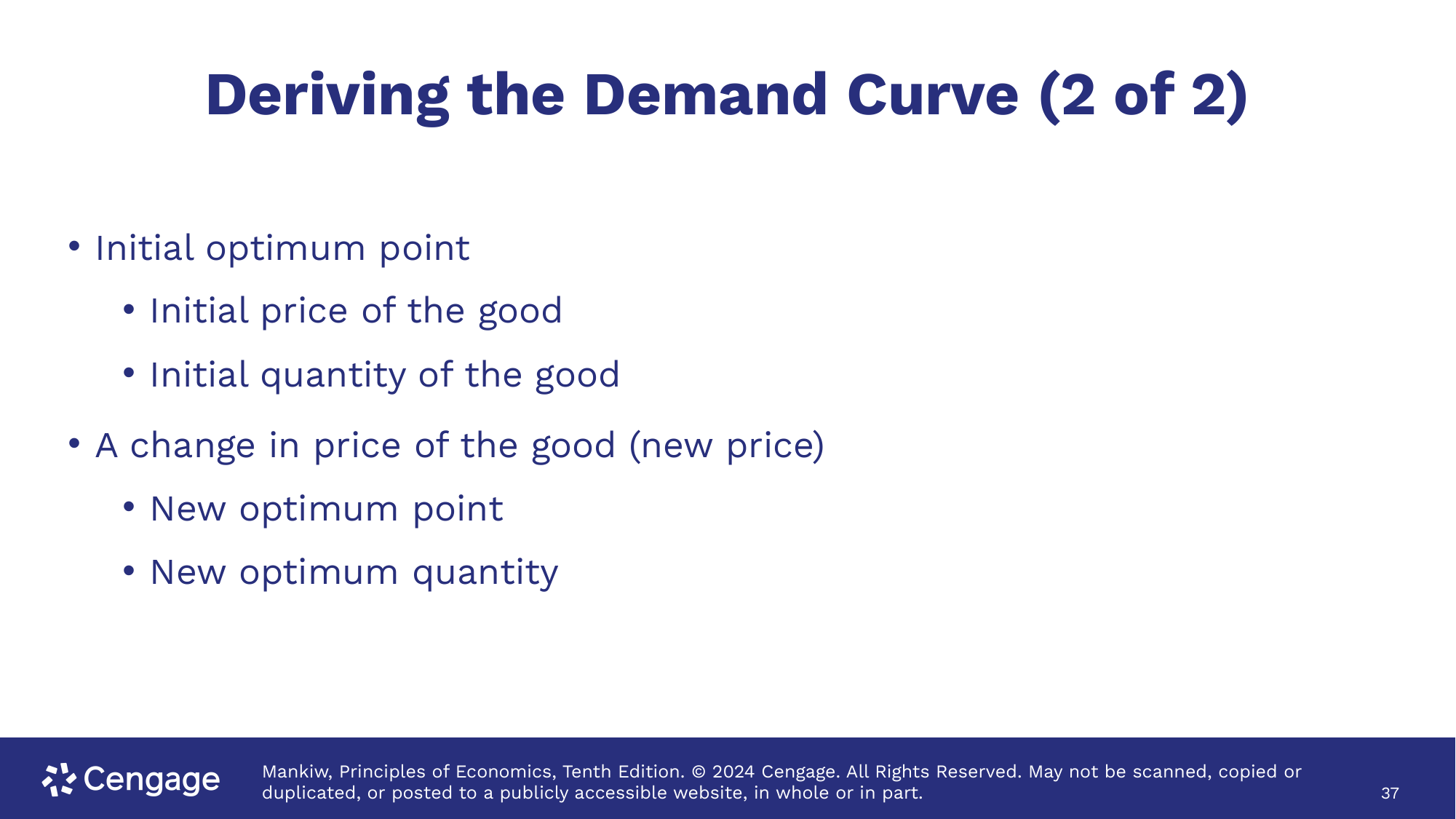

# Deriving the Demand Curve (2 of 2)
Initial optimum point
Initial price of the good
Initial quantity of the good
A change in price of the good (new price)
New optimum point
New optimum quantity